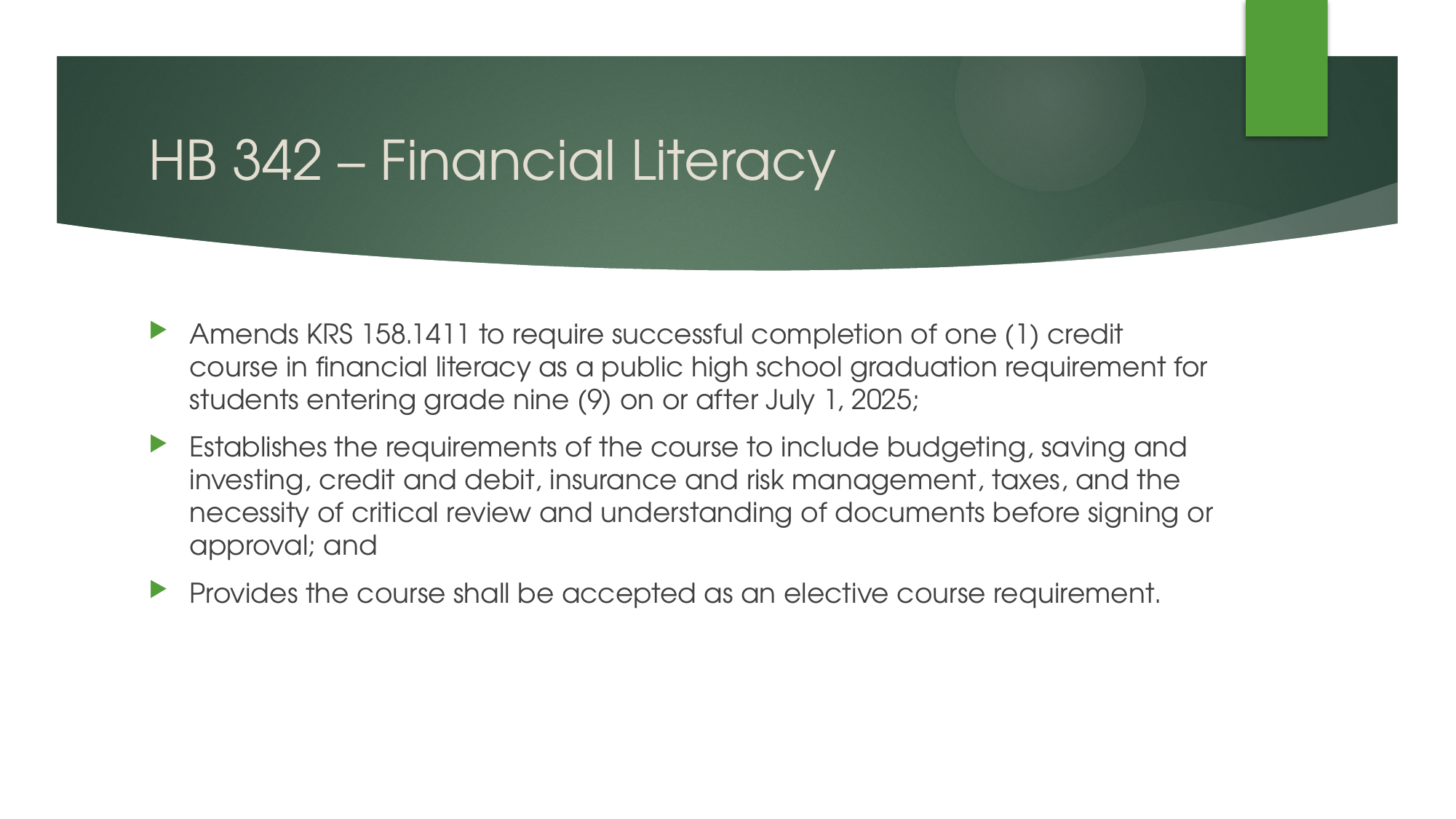

# HB 342 – Financial Literacy
Amends KRS 158.1411 to require successful completion of one (1) credit course in financial literacy as a public high school graduation requirement for students entering grade nine (9) on or after July 1, 2025;
Establishes the requirements of the course to include budgeting, saving and investing, credit and debit, insurance and risk management, taxes, and the necessity of critical review and understanding of documents before signing or approval; and
Provides the course shall be accepted as an elective course requirement.